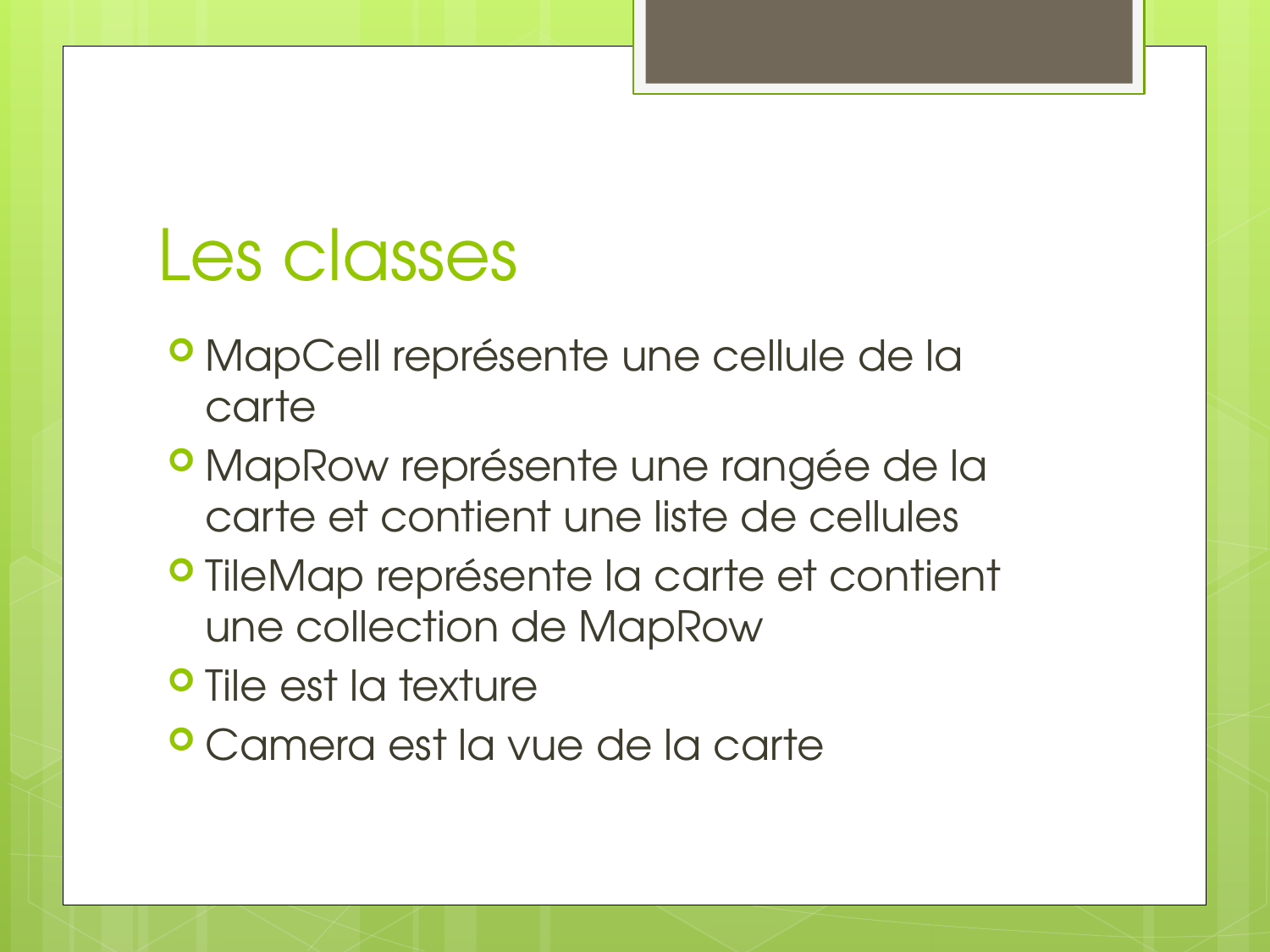

# Les classes
MapCell représente une cellule de la carte
MapRow représente une rangée de la carte et contient une liste de cellules
TileMap représente la carte et contient une collection de MapRow
Tile est la texture
Camera est la vue de la carte